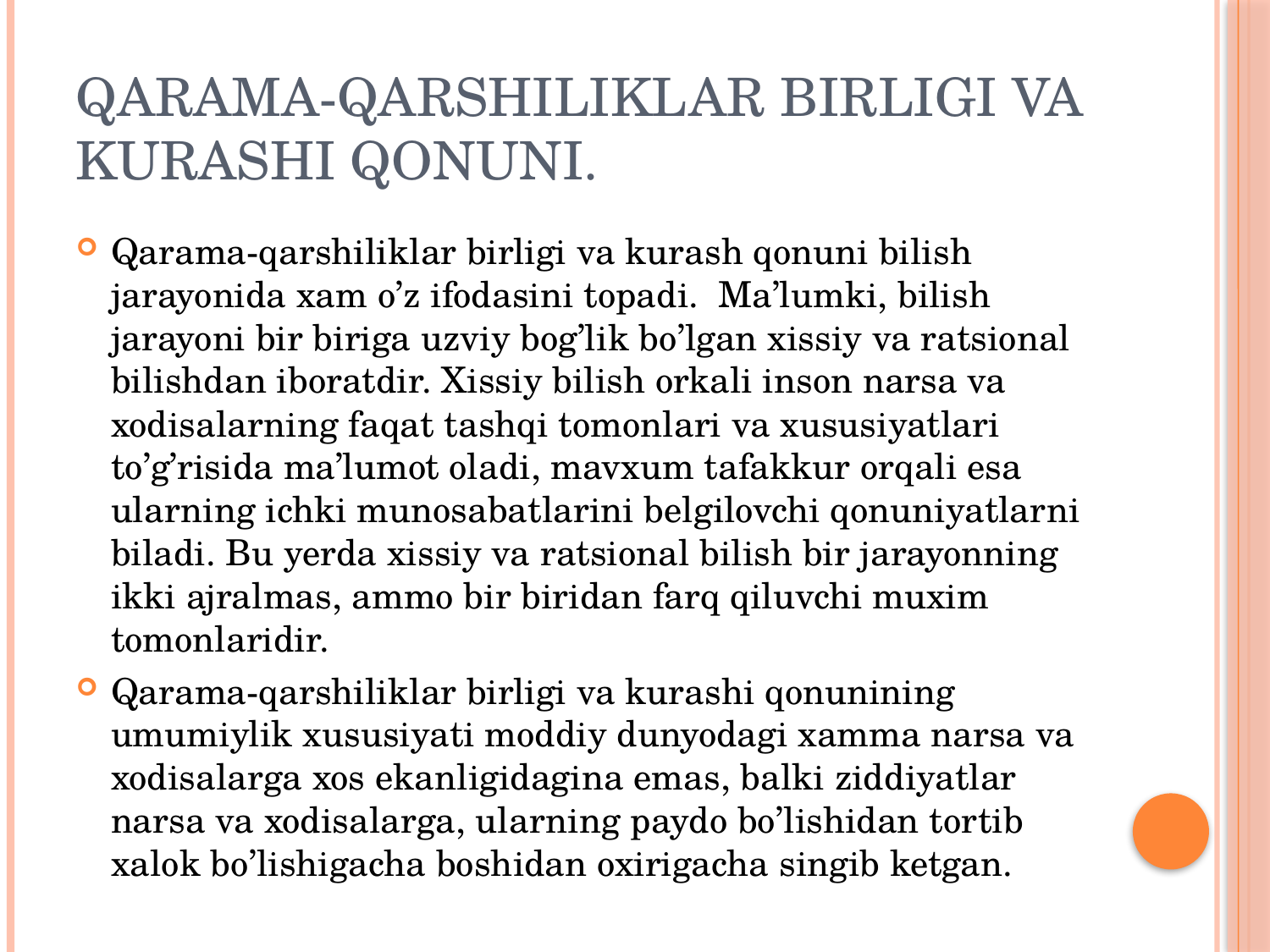

# Qarama-qarshiliklar birligi va kurashi qonuni.
Qarama-qarshiliklar birligi va kurash qonuni bilish jarayonida xam o’z ifodasini topadi.  Ma’lumki, bilish jarayoni bir biriga uzviy bog’lik bo’lgan xissiy va ratsional bilishdan iboratdir. Xissiy bilish orkali inson narsa va xodisalarning faqat tashqi tomonlari va xususiyatlari to’g’risida ma’lumot oladi, mavxum tafakkur orqali esa ularning ichki munosabatlarini belgilovchi qonuniyatlarni biladi. Bu yerda xissiy va ratsional bilish bir jarayonning ikki ajralmas, ammo bir biridan farq qiluvchi muxim tomonlaridir.
Qarama-qarshiliklar birligi va kurashi qonunining umumiylik xususiyati moddiy dunyodagi xamma narsa va xodisalarga xos ekanligidagina emas, balki ziddiyatlar narsa va xodisalarga, ularning paydo bo’lishidan tortib xalok bo’lishigacha boshidan oxirigacha singib ketgan.